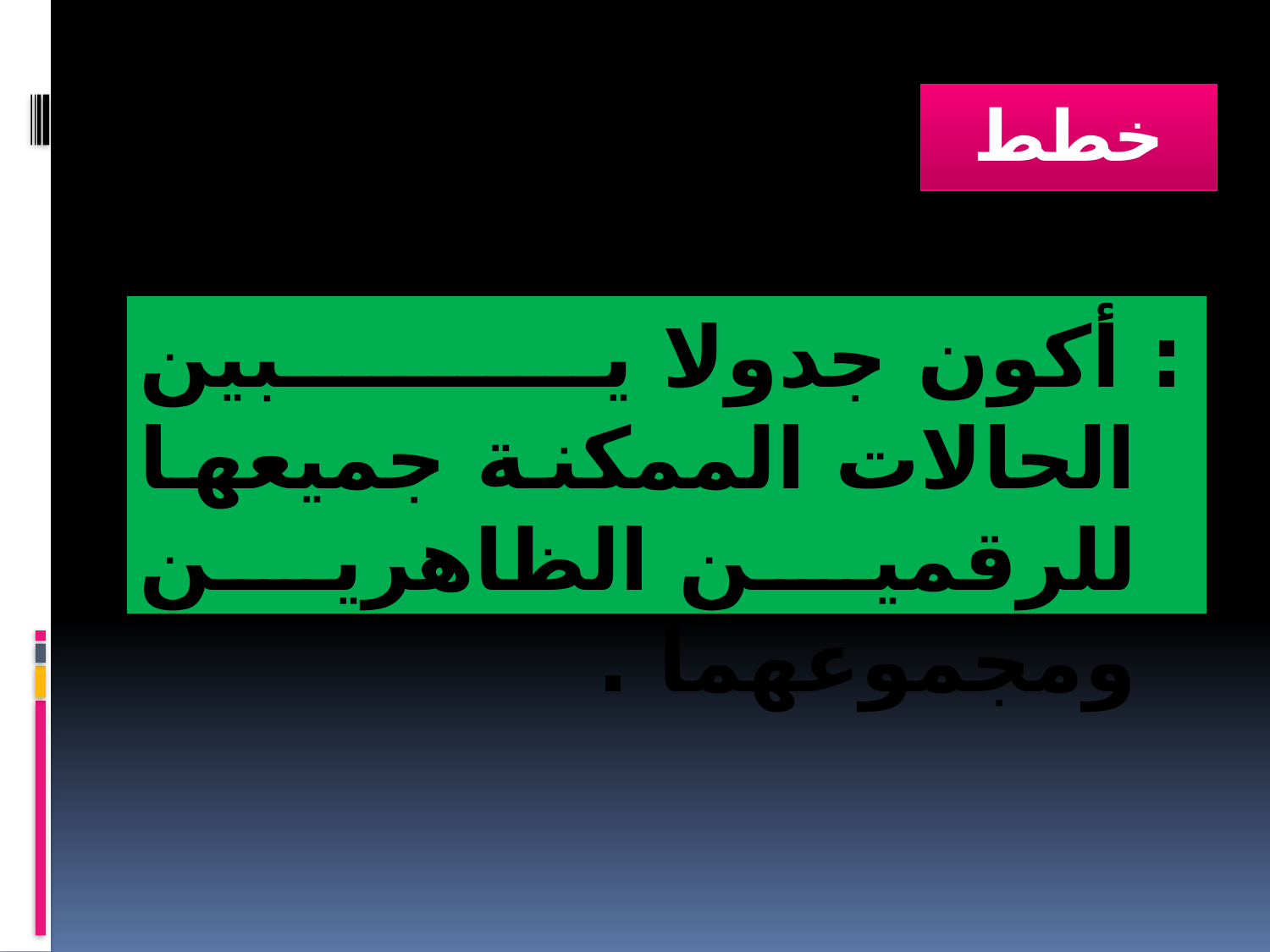

# خطط
: أكون جدولا يبين الحالات الممكنة جميعها للرقمين الظاهرين ومجموعهما .